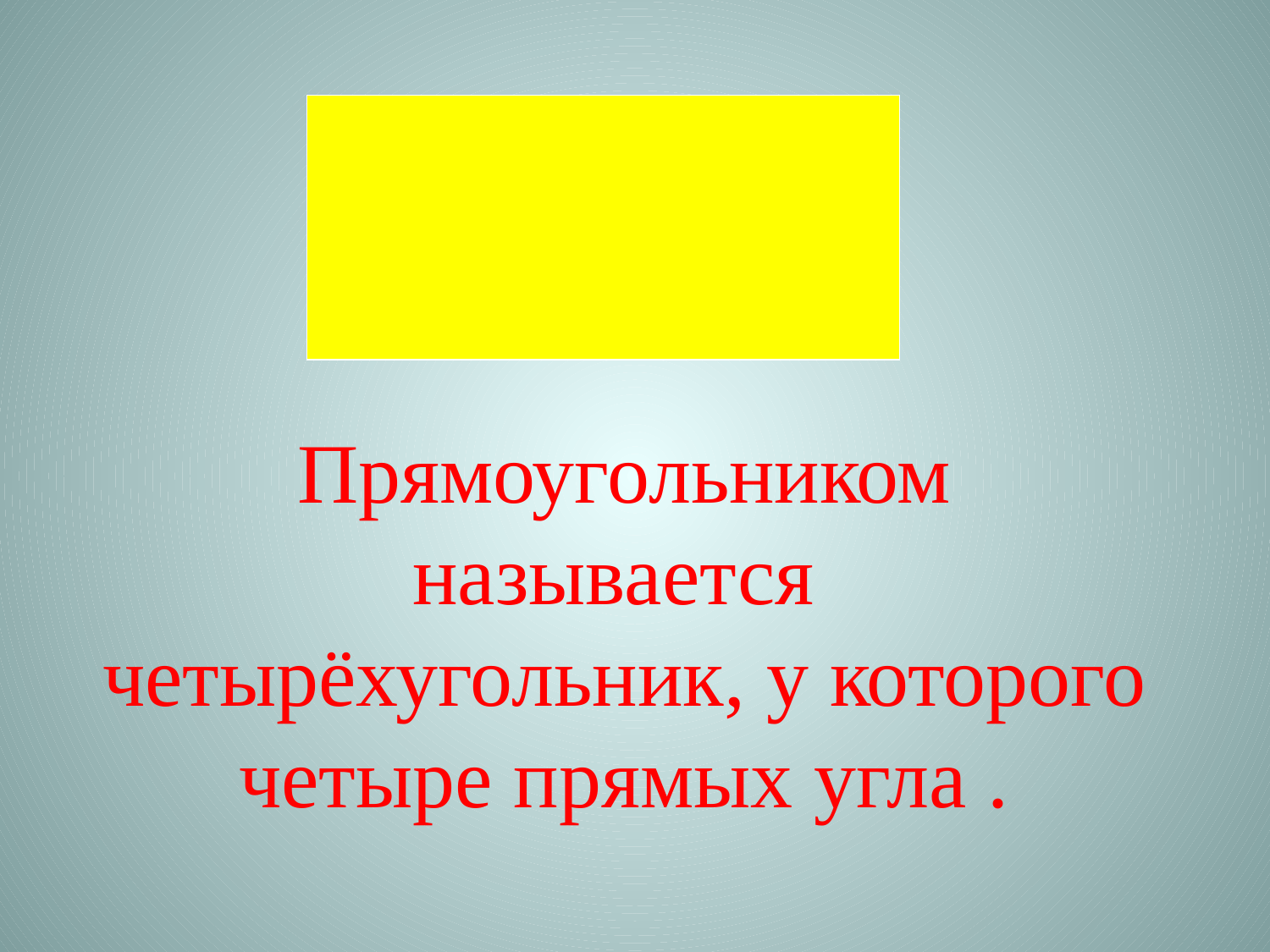

Прямоугольником называется  четырёхугольник, у которого четыре прямых угла .